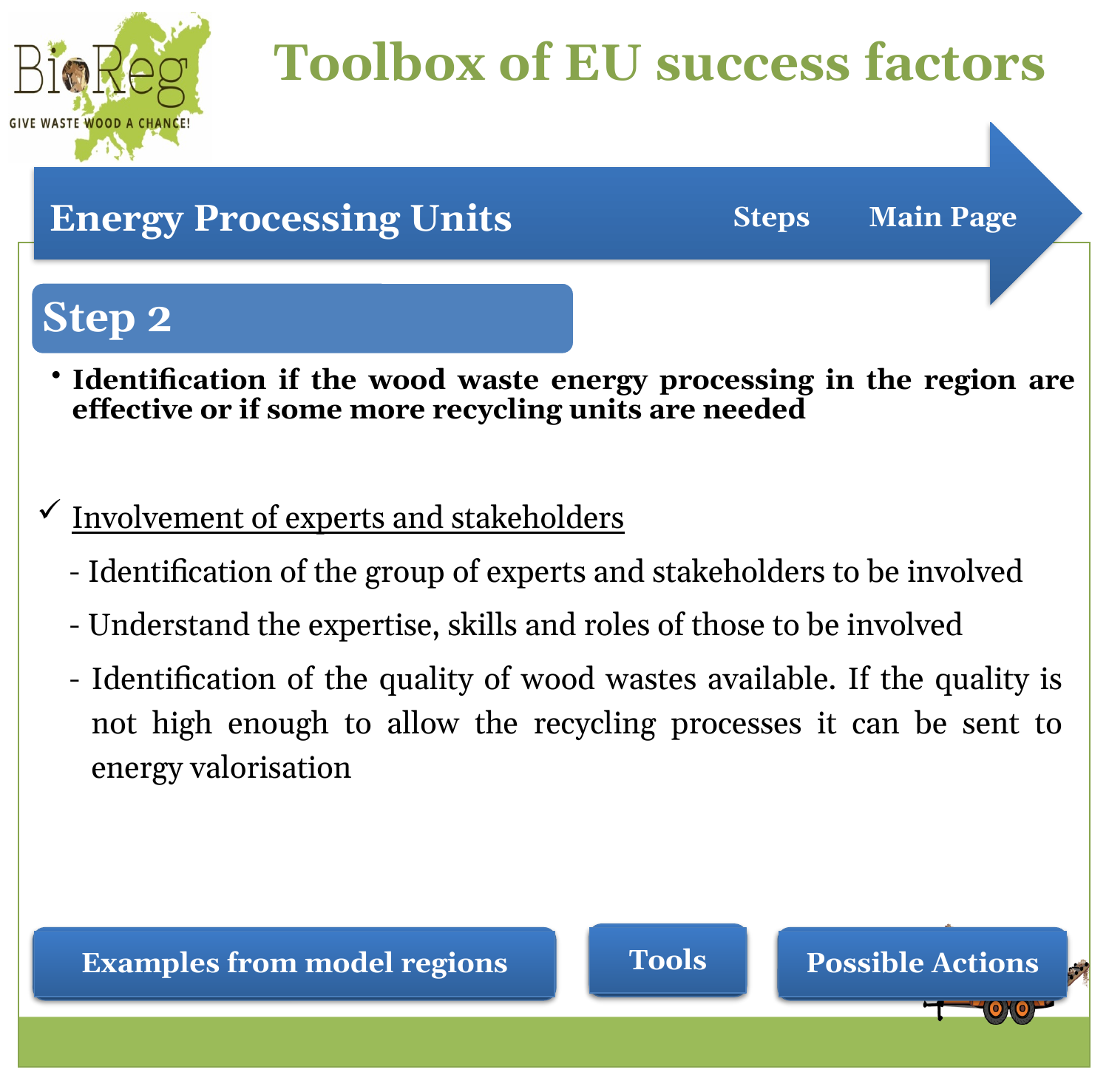

Energy Processing Units

Steps
Main Page

Step 2

Identification if the wood waste energy processing in the region are effective or if some more recycling units are needed
Involvement of experts and stakeholders
- Identification of the group of experts and stakeholders to be involved
- Understand the expertise, skills and roles of those to be involved
- Identification of the quality of wood wastes available. If the quality is not high enough to allow the recycling processes it can be sent to energy valorisation

Tools

Possible Actions

Examples from model regions